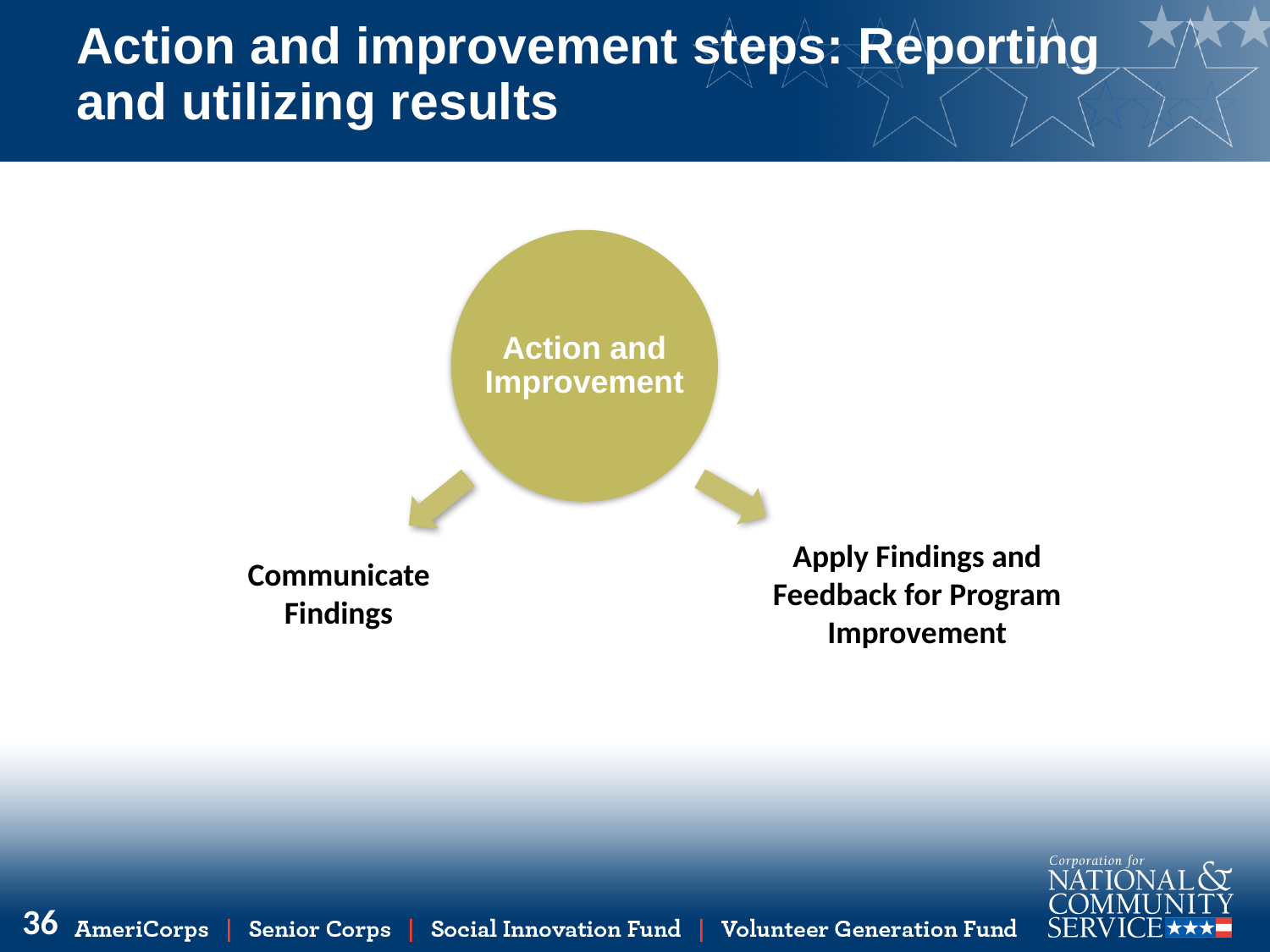

# Action and improvement steps: Reporting and utilizing results

Action and Improvement

Apply Findings and Feedback for Program Improvement
Communicate Findings
36